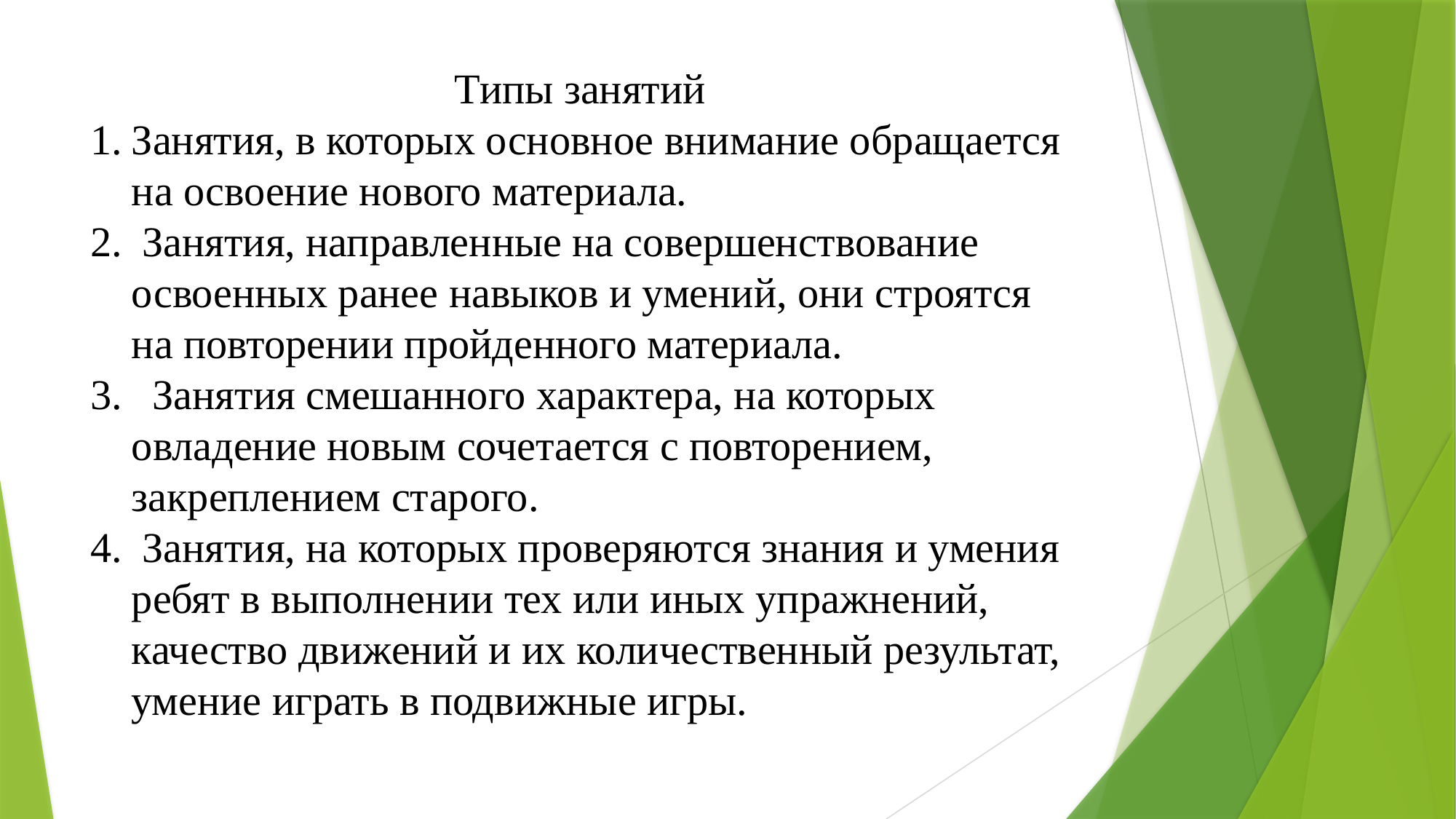

Типы занятий
Занятия, в которых основное внимание обращается на освоение нового материала.
 Занятия, направленные на совершенствование освоенных ранее навыков и умений, они строятся на повторении пройденного материала.
  Занятия смешанного характера, на которых овладение новым сочетается с повторением, закреплением старого.
 Занятия, на которых проверяются знания и умения ребят в выполнении тех или иных упражнений, качество движений и их количественный результат, умение играть в подвижные игры.